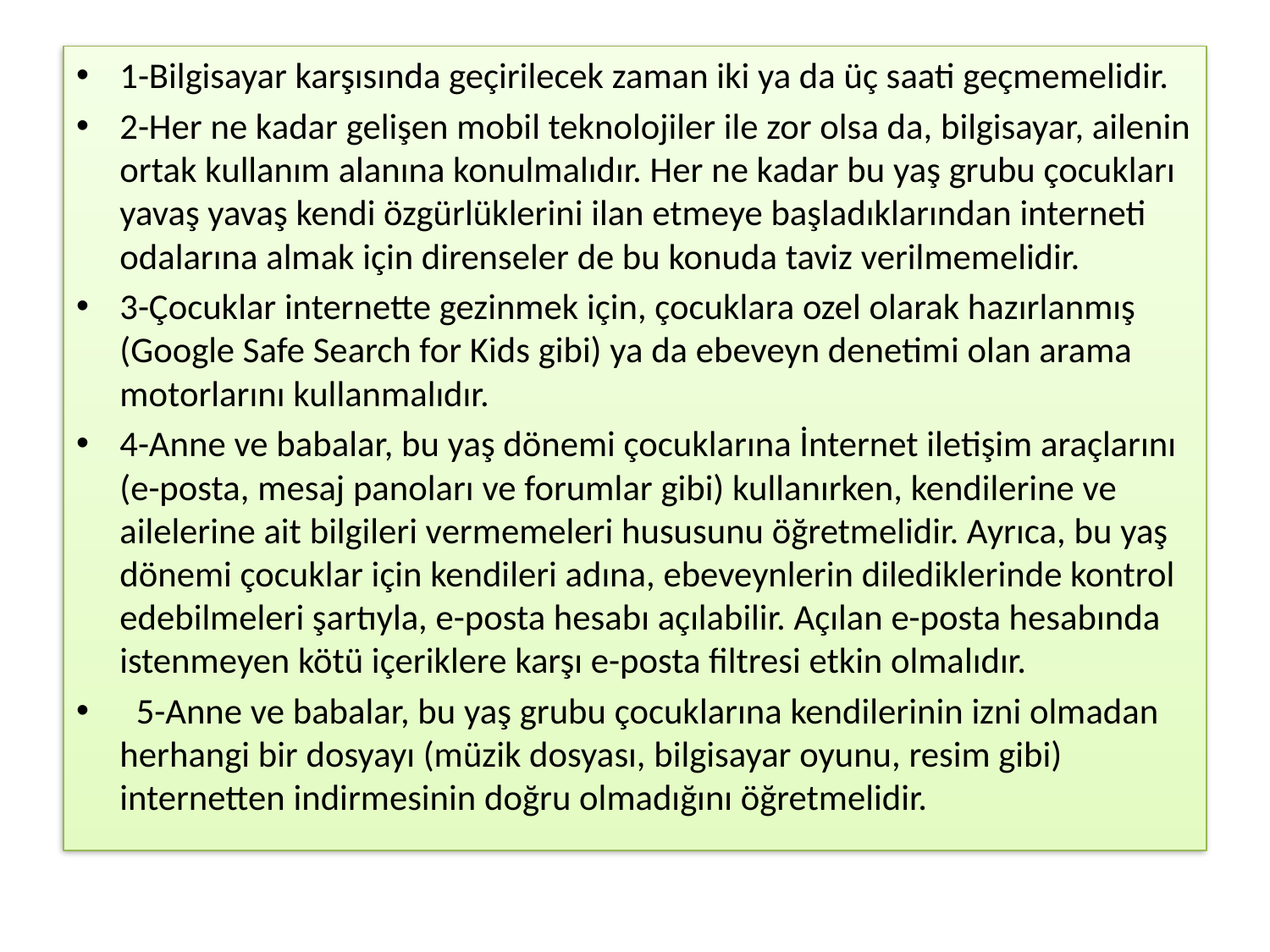

1-Bilgisayar karşısında geçirilecek zaman iki ya da üç saati geçmemelidir.
2-Her ne kadar gelişen mobil teknolojiler ile zor olsa da, bilgisayar, ailenin ortak kullanım alanına konulmalıdır. Her ne kadar bu yaş grubu çocukları yavaş yavaş kendi özgürlüklerini ilan etmeye başladıklarından interneti odalarına almak için direnseler de bu konuda taviz verilmemelidir.
3-Çocuklar internette gezinmek için, çocuklara ozel olarak hazırlanmış (Google Safe Search for Kids gibi) ya da ebeveyn denetimi olan arama motorlarını kullanmalıdır.
4-Anne ve babalar, bu yaş dönemi çocuklarına İnternet iletişim araçlarını (e-posta, mesaj panoları ve forumlar gibi) kullanırken, kendilerine ve ailelerine ait bilgileri vermemeleri hususunu öğretmelidir. Ayrıca, bu yaş dönemi çocuklar için kendileri adına, ebeveynlerin dilediklerinde kontrol edebilmeleri şartıyla, e-posta hesabı açılabilir. Açılan e-posta hesabında istenmeyen kötü içeriklere karşı e-posta filtresi etkin olmalıdır.
  5-Anne ve babalar, bu yaş grubu çocuklarına kendilerinin izni olmadan herhangi bir dosyayı (müzik dosyası, bilgisayar oyunu, resim gibi) internetten indirmesinin doğru olmadığını öğretmelidir.